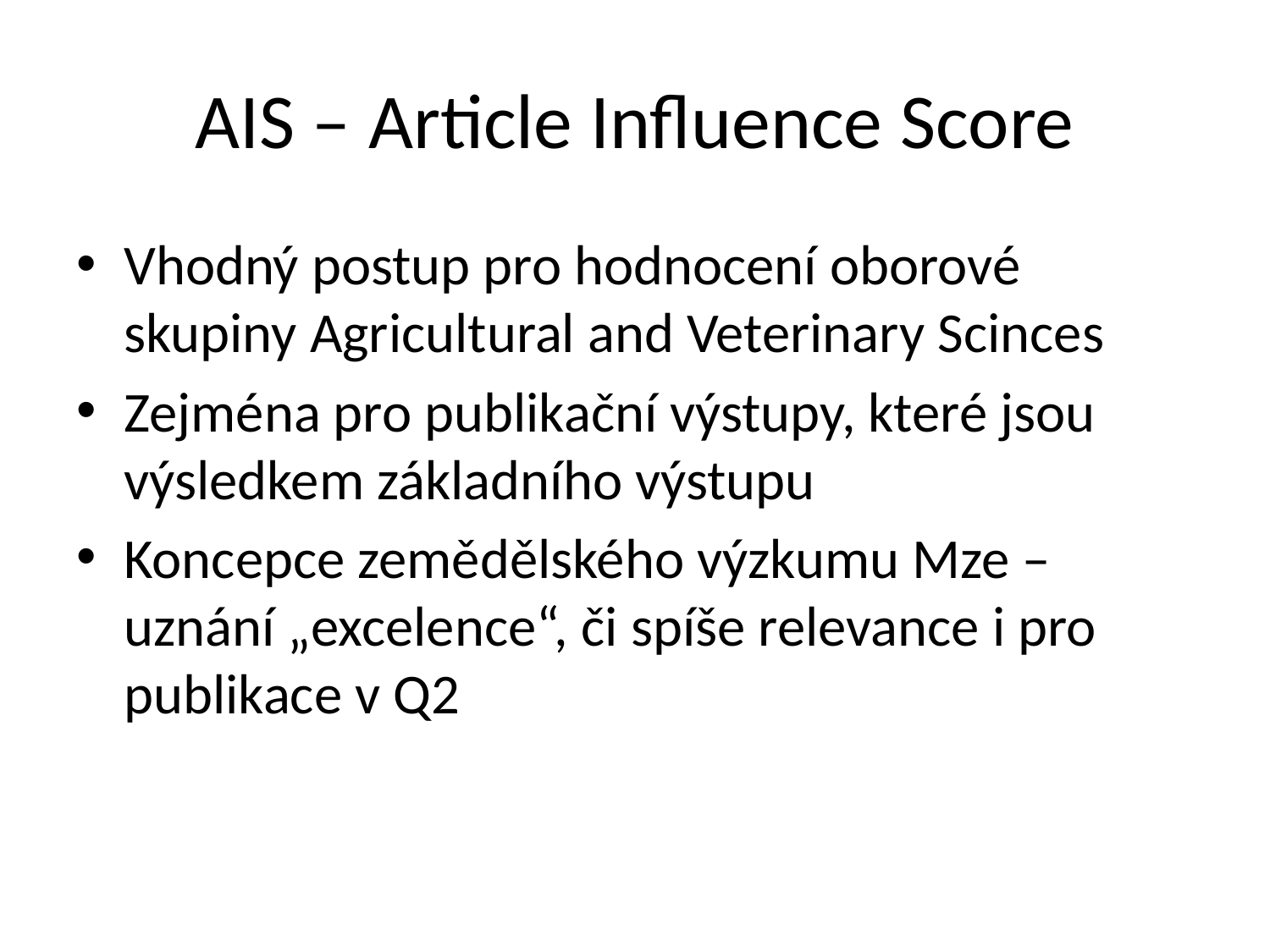

# AIS – Article Influence Score
Vhodný postup pro hodnocení oborové skupiny Agricultural and Veterinary Scinces
Zejména pro publikační výstupy, které jsou výsledkem základního výstupu
Koncepce zemědělského výzkumu Mze – uznání „excelence“, či spíše relevance i pro publikace v Q2